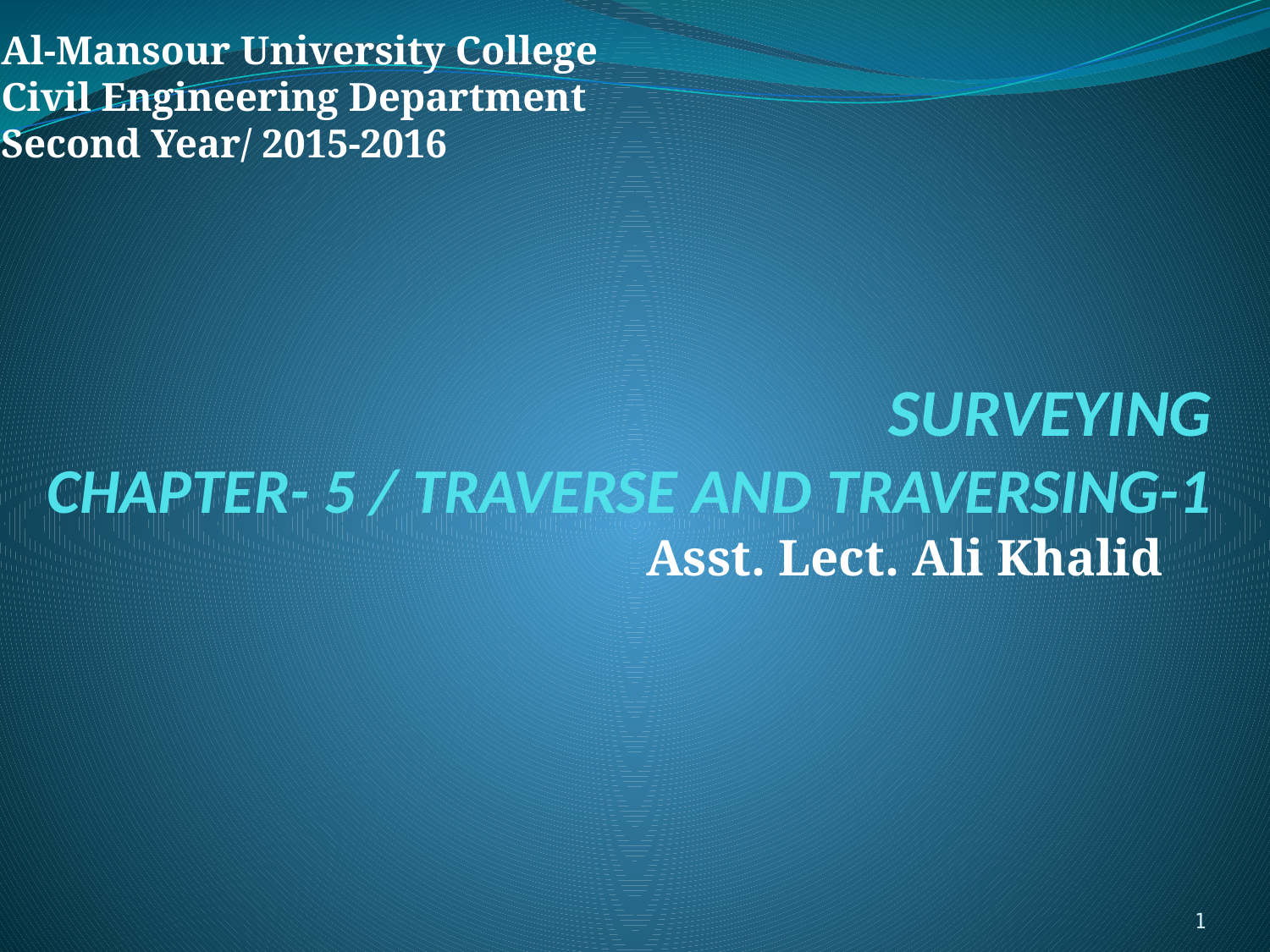

Al-Mansour University College
Civil Engineering Department
Second Year/ 2015-2016
# SURVEYING CHAPTER- 5 / TRAVERSE AND TRAVERSING-1
Asst. Lect. Ali Khalid
1